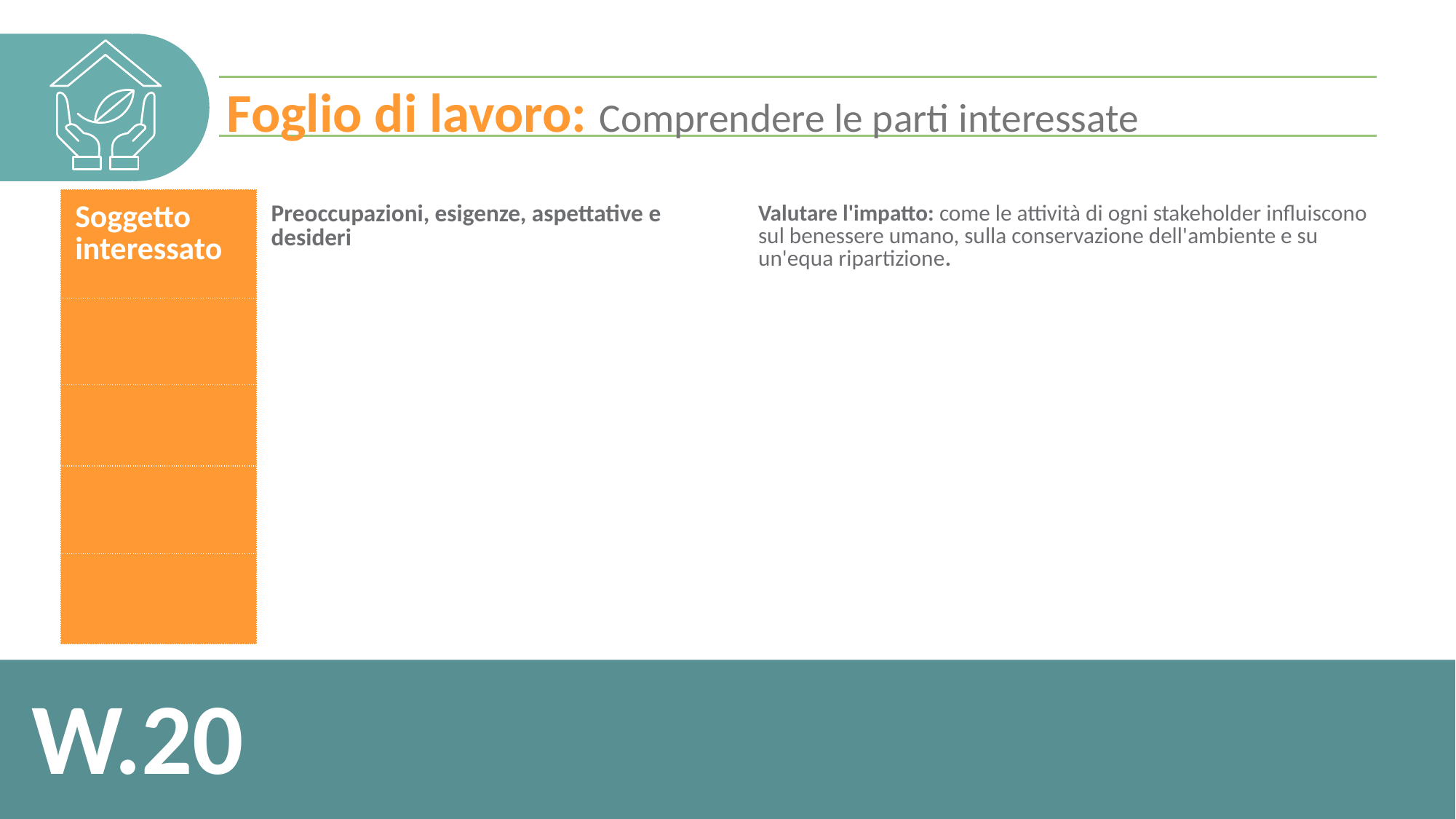

Foglio di lavoro: Comprendere le parti interessate

| Soggetto interessato | Preoccupazioni, esigenze, aspettative e desideri | Valutare l'impatto: come le attività di ogni stakeholder influiscono sul benessere umano, sulla conservazione dell'ambiente e su un'equa ripartizione. |
| --- | --- | --- |
|  |  |  |
|  |  |  |
|  |  |  |
|  |  |  |

W.20
2